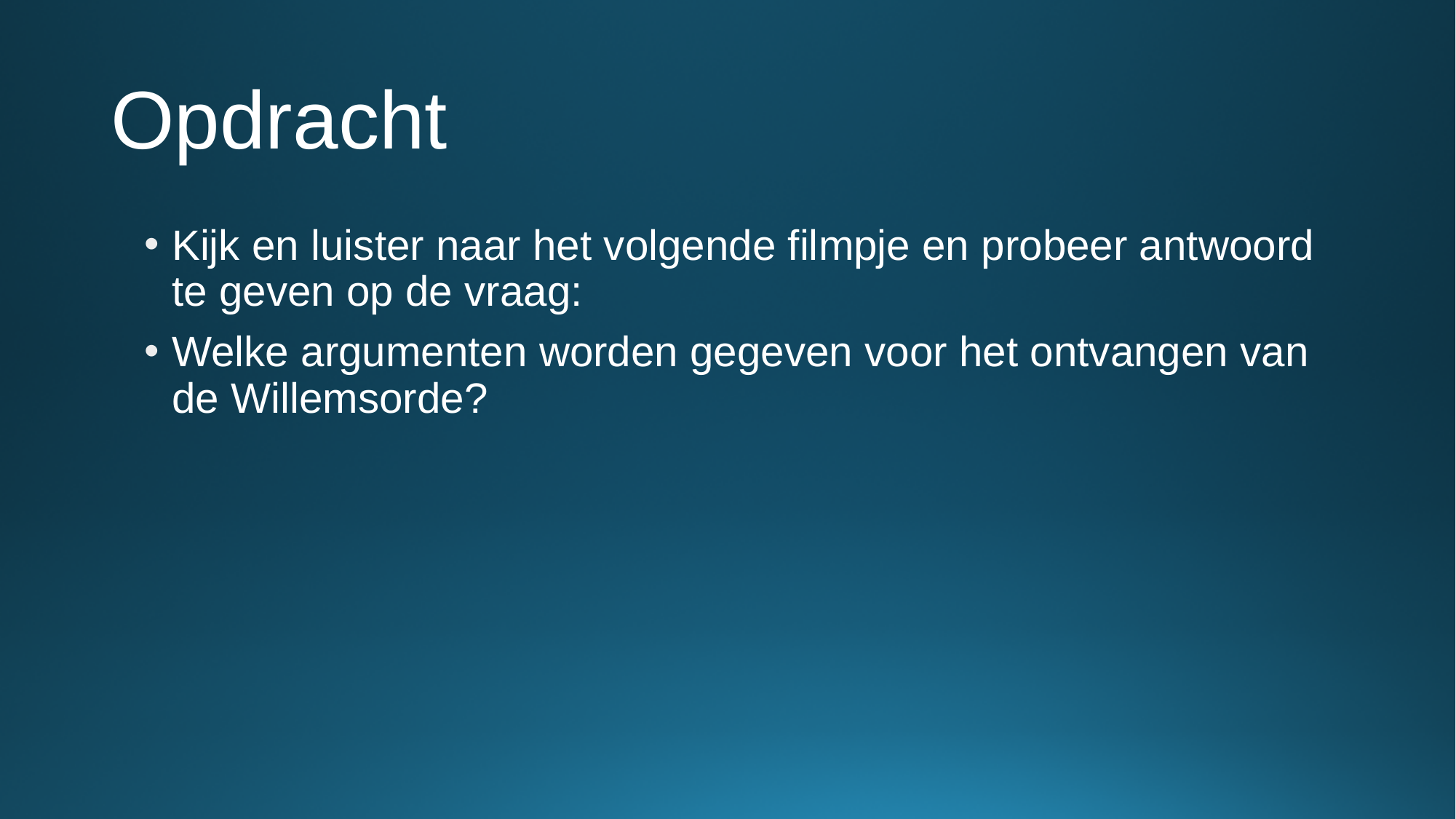

# Opdracht
Kijk en luister naar het volgende filmpje en probeer antwoord te geven op de vraag:
Welke argumenten worden gegeven voor het ontvangen van de Willemsorde?